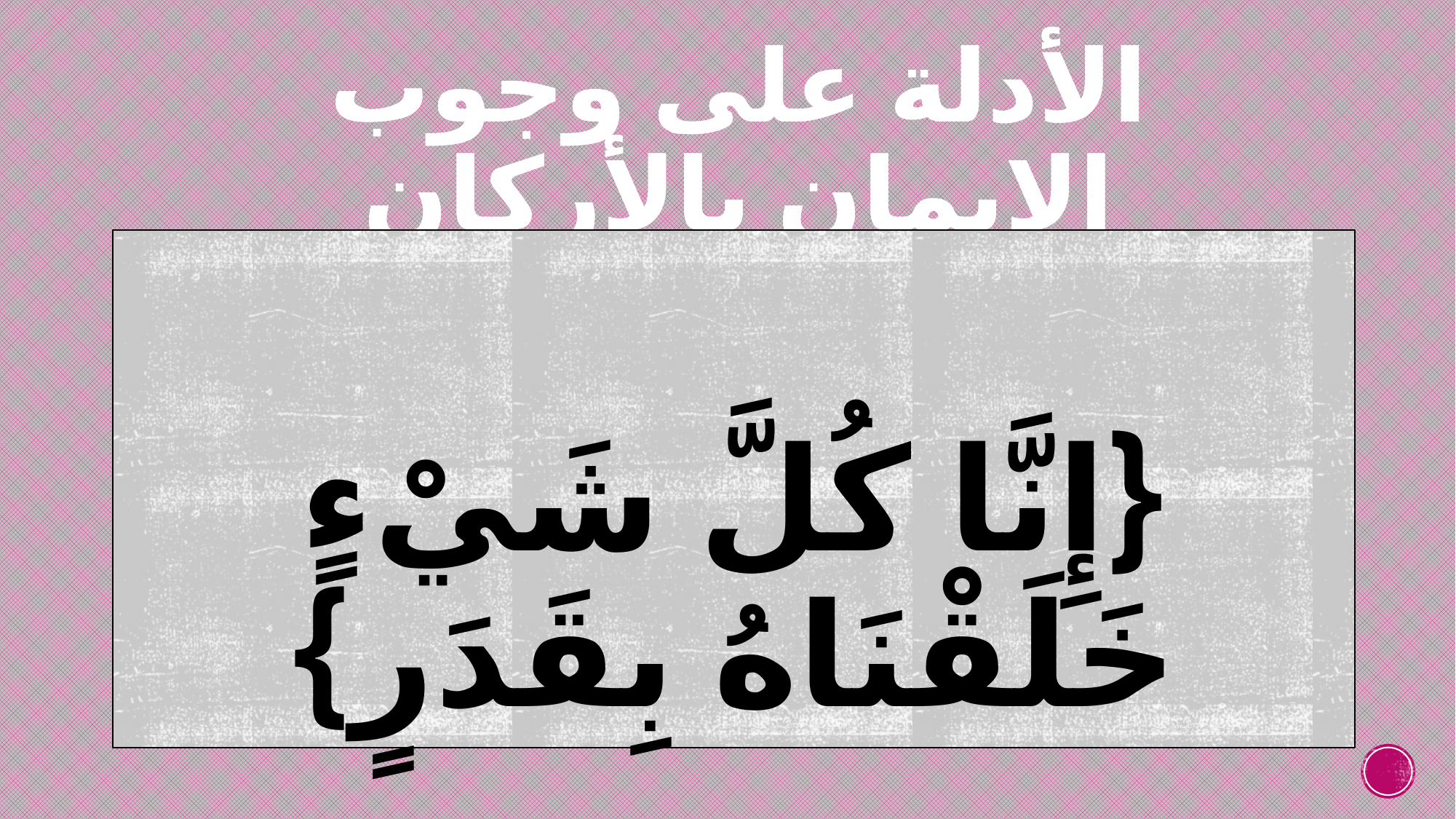

# الأدلة على وجوب الإيمان بالأركان

{إِنَّا كُلَّ شَيْءٍ خَلَقْنَاهُ بِقَدَرٍ}